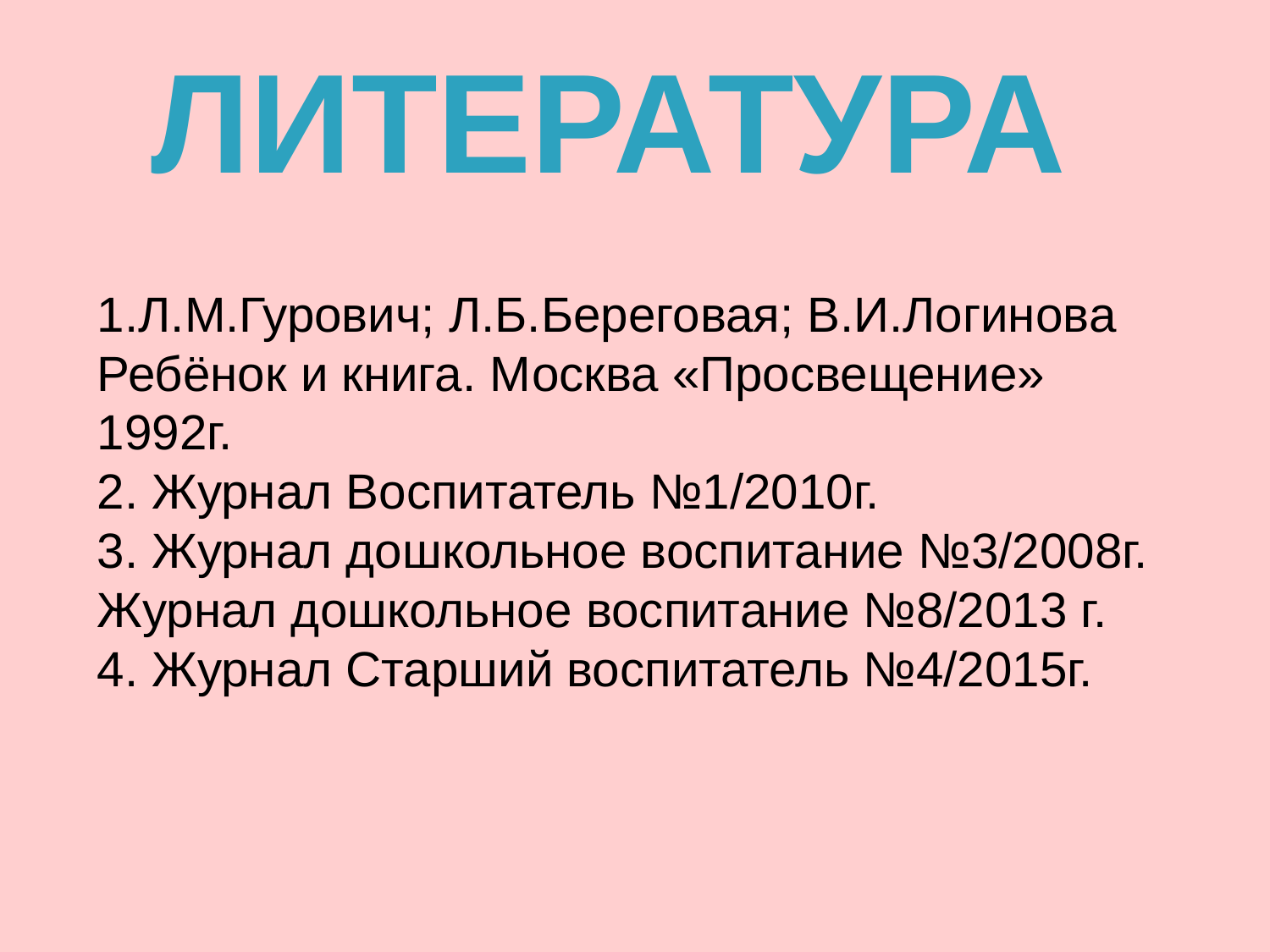

Литература
1.Л.М.Гурович; Л.Б.Береговая; В.И.Логинова
Ребёнок и книга. Москва «Просвещение» 1992г.
2. Журнал Воспитатель №1/2010г.
3. Журнал дошкольное воспитание №3/2008г.
Журнал дошкольное воспитание №8/2013 г.
4. Журнал Старший воспитатель №4/2015г.